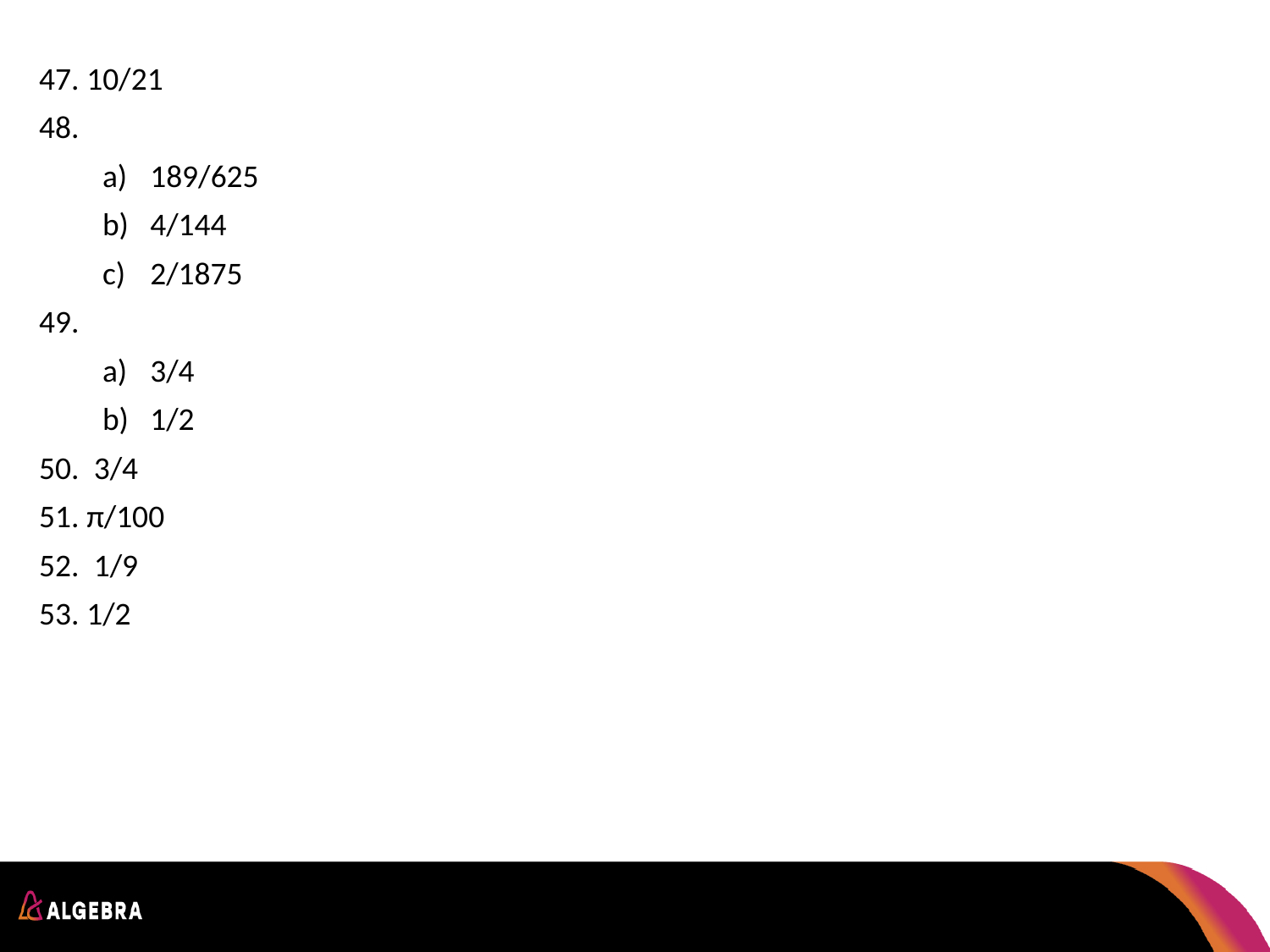

10/21

189/625
4/144
2/1875

3/4
1/2
 3/4
π/100
 1/9
1/2